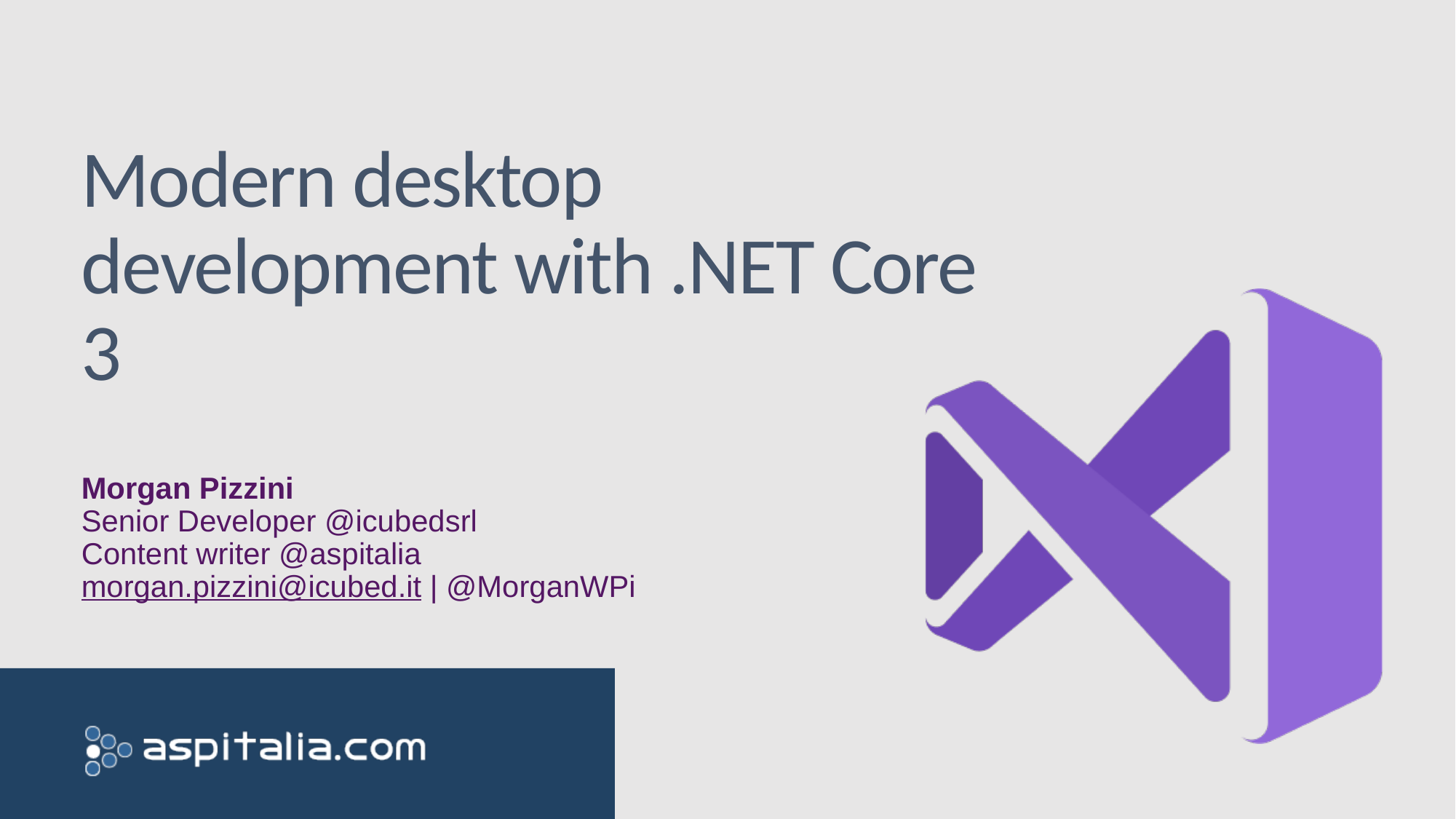

Modern desktop development with .NET Core 3
Morgan Pizzini
Senior Developer @icubedsrl
Content writer @aspitalia
morgan.pizzini@icubed.it | @MorganWPi